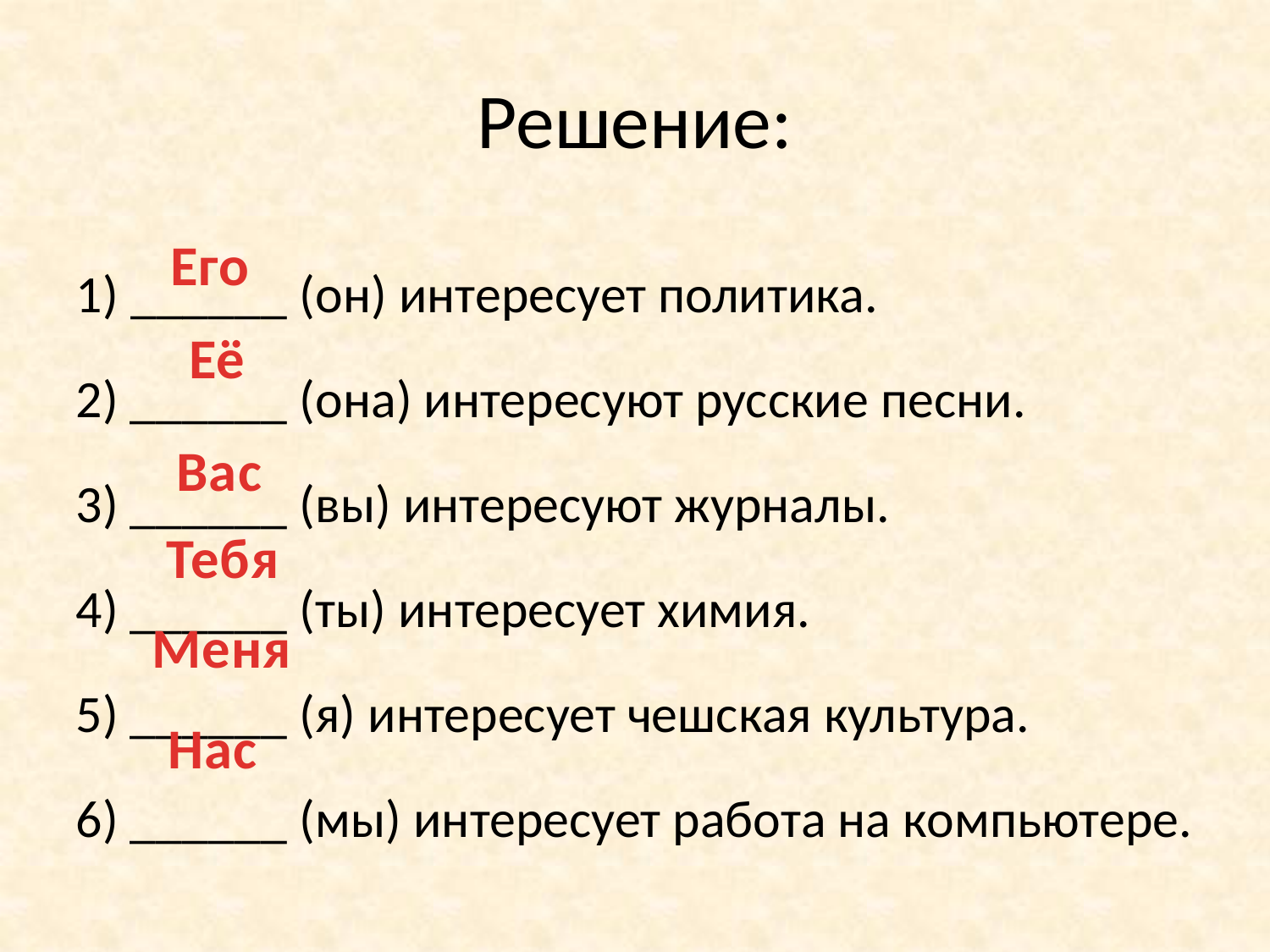

Решение:
1) ______ (он) интересует политика.
2) ______ (она) интересуют русские песни.
3) ______ (вы) интересуют журналы.
4) ______ (ты) интересует химия.
5) ______ (я) интересует чешская культура.
6) ______ (мы) интересует работа на компьютере.
Его
Её
Вас
Тебя
Меня
Нас